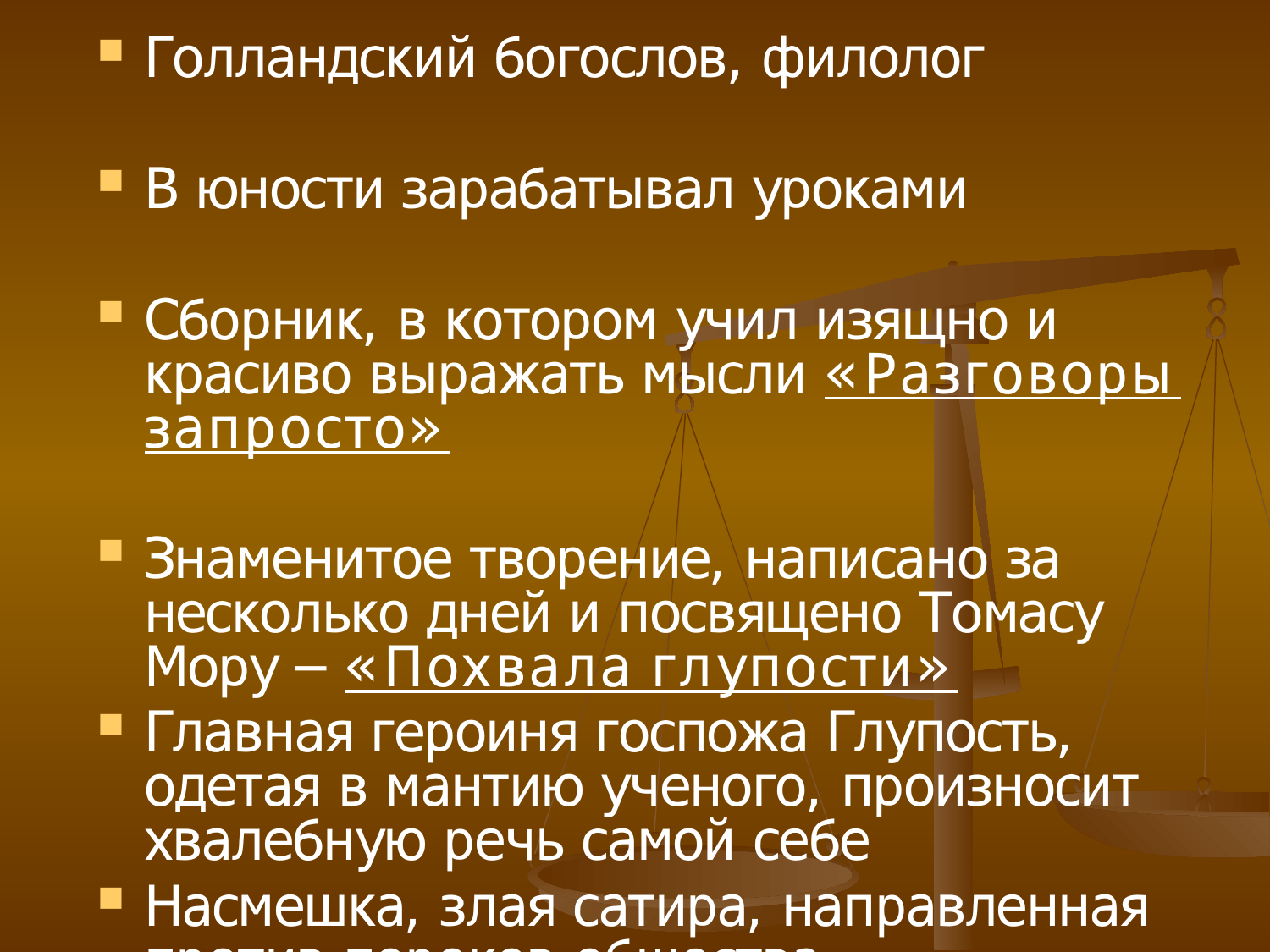

Голландский богослов, филолог

В юности зарабатывал уроками

Сборник, в котором учил изящно и красиво выражать мысли «Разговоры запросто»

Знаменитое творение, написано за несколько дней и посвящено Томасу Мору – «Похвала глупости»
Главная героиня госпожа Глупость, одетая в мантию ученого, произносит хвалебную речь самой себе
Насмешка, злая сатира, направленная против пороков общества